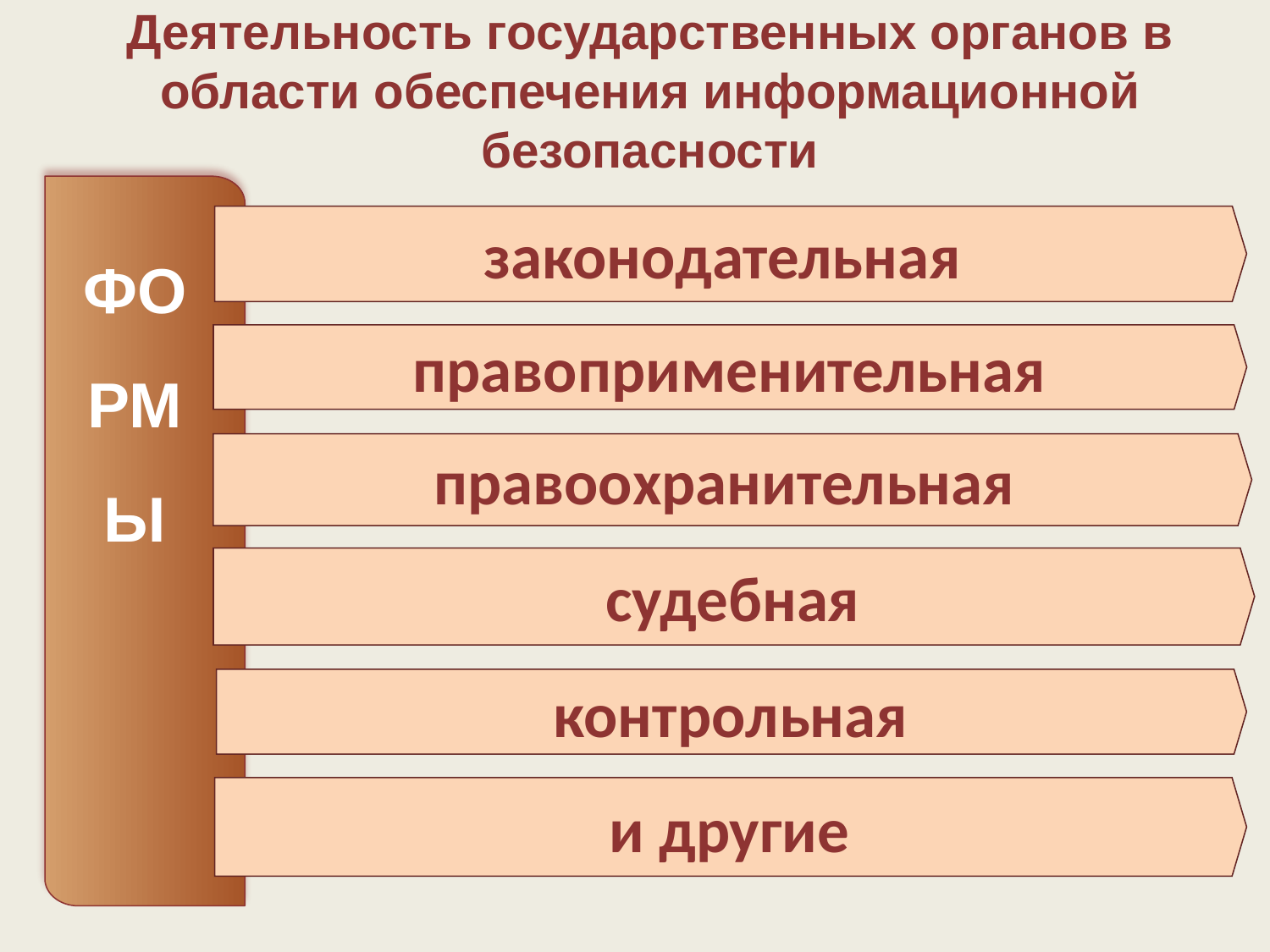

Деятельность государственных органов в области обеспечения информационной безопасности

ФОРМЫ
законодательная

правоприменительная
правоохранительная

судебная
контрольная

и другие